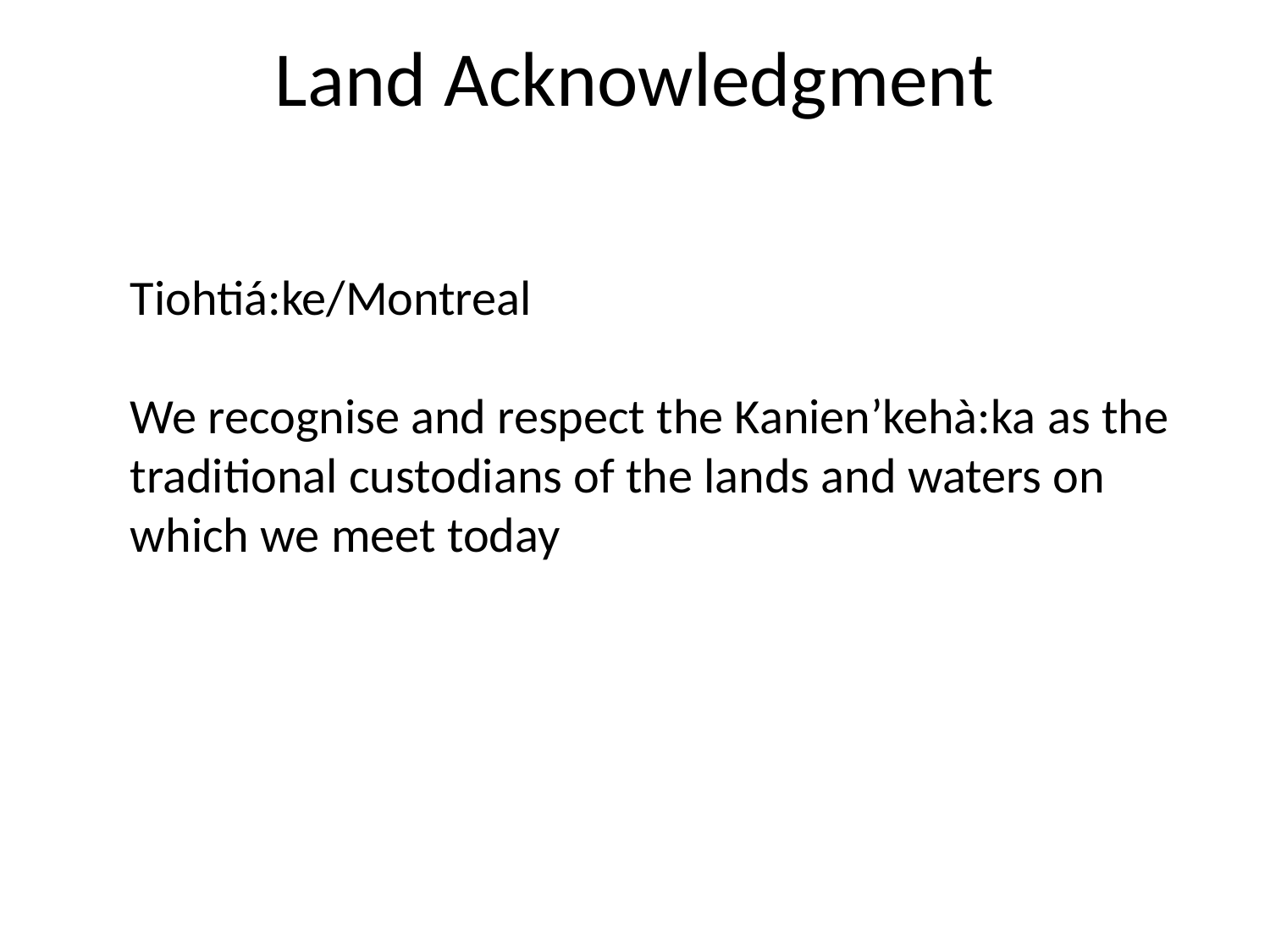

# Land Acknowledgment
Tiohtiá:ke/Montreal

We recognise and respect the Kanien’kehà:ka as the traditional custodians of the lands and waters on which we meet today